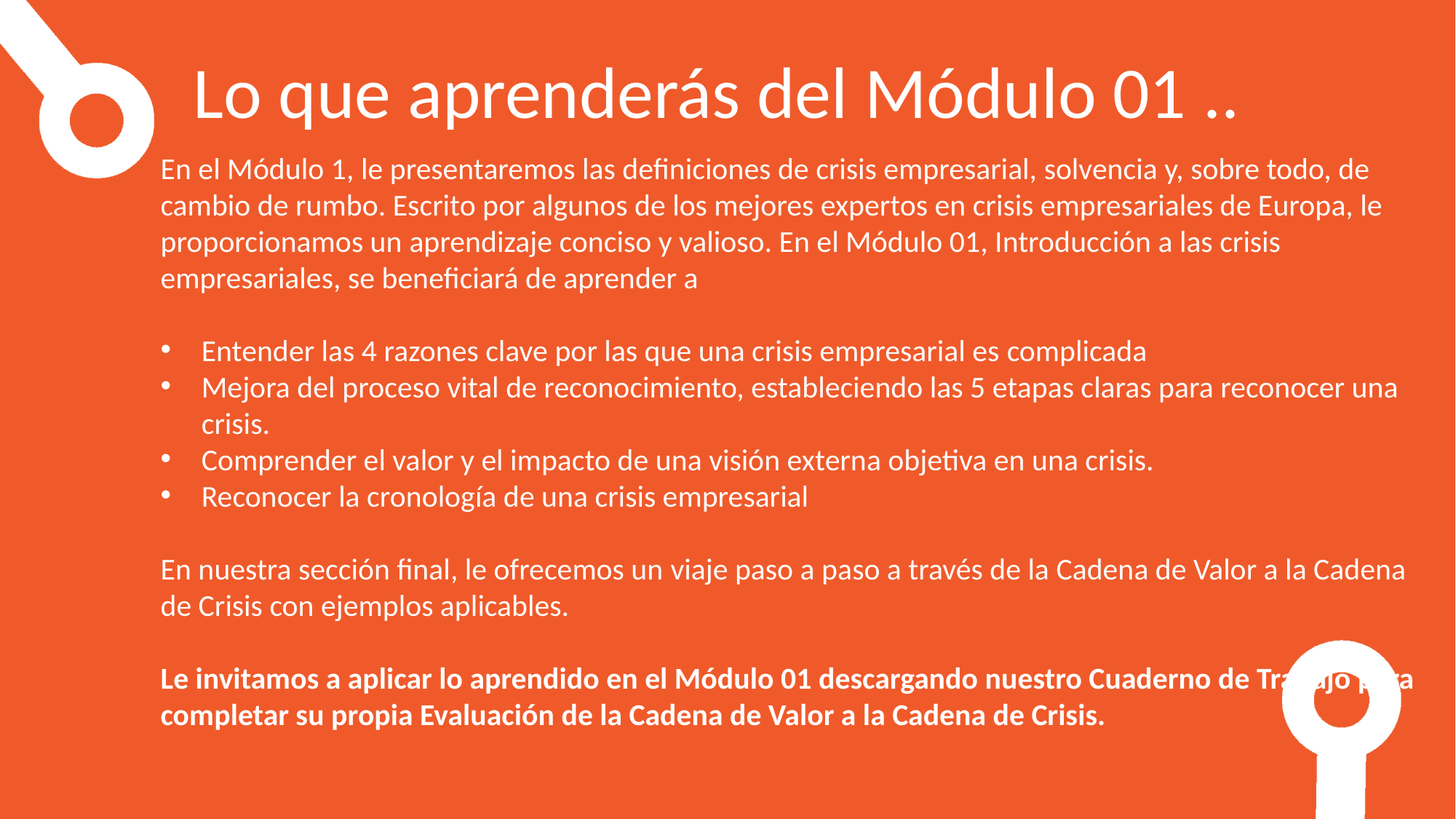

Lo que aprenderás del Módulo 01 ..
En el Módulo 1, le presentaremos las definiciones de crisis empresarial, solvencia y, sobre todo, de cambio de rumbo. Escrito por algunos de los mejores expertos en crisis empresariales de Europa, le proporcionamos un aprendizaje conciso y valioso. En el Módulo 01, Introducción a las crisis empresariales, se beneficiará de aprender a

Entender las 4 razones clave por las que una crisis empresarial es complicada
Mejora del proceso vital de reconocimiento, estableciendo las 5 etapas claras para reconocer una crisis.
Comprender el valor y el impacto de una visión externa objetiva en una crisis.
Reconocer la cronología de una crisis empresarial

En nuestra sección final, le ofrecemos un viaje paso a paso a través de la Cadena de Valor a la Cadena de Crisis con ejemplos aplicables.

Le invitamos a aplicar lo aprendido en el Módulo 01 descargando nuestro Cuaderno de Trabajo para completar su propia Evaluación de la Cadena de Valor a la Cadena de Crisis.